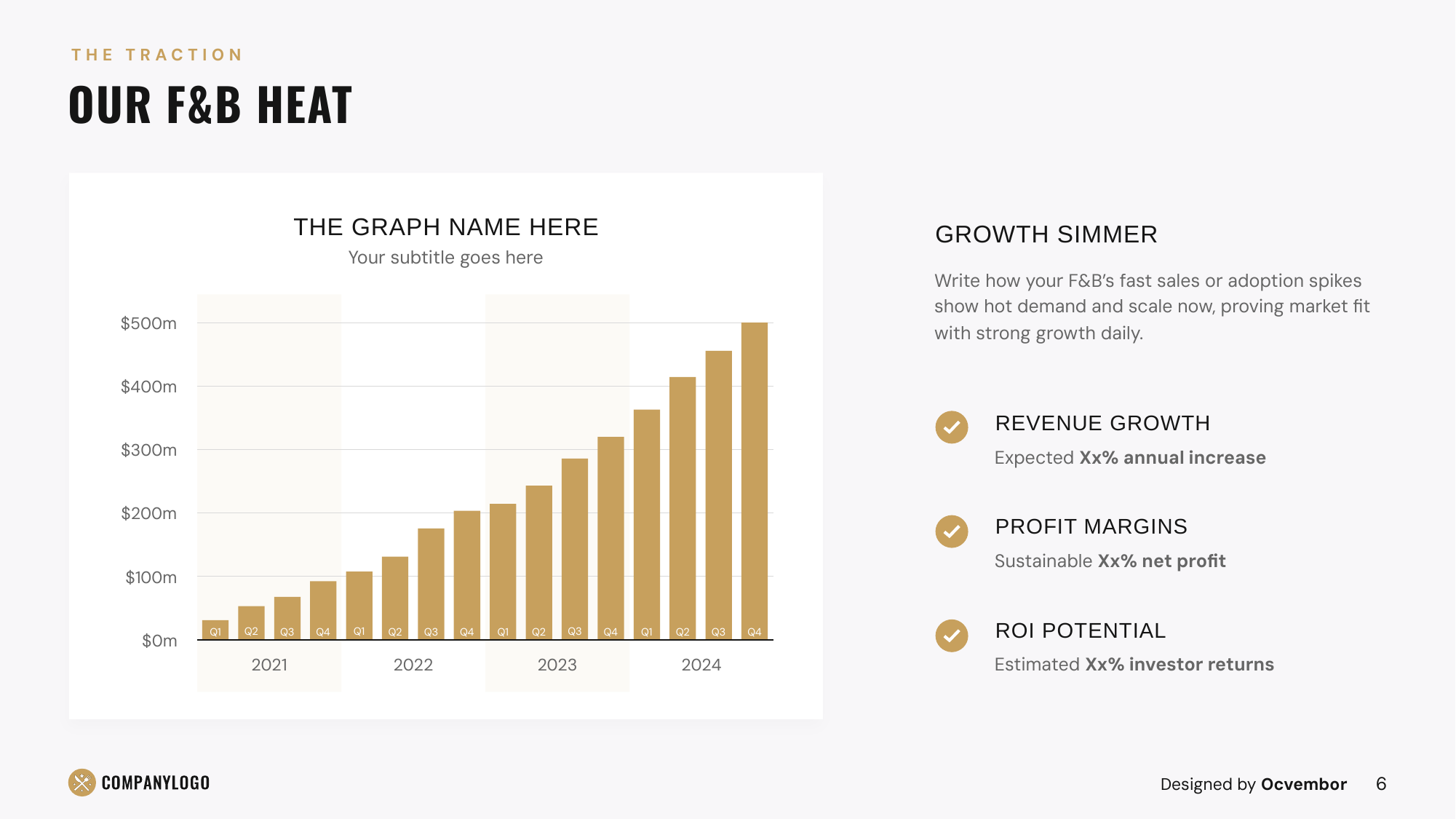

THE TRACTION
# OUR F&B HEAT

THE GRAPH NAME HERE
GROWTH SIMMER
Your subtitle goes here
Write how your F&B’s fast sales or adoption spikes show hot demand and scale now, proving market fit with strong growth daily.

$500m

Q4
Q3
$400m
Q2
Q1
Q4
$300m
Q3
Q2
$200m
Q1
Q4
Q3
Q2
$100m
Q1
Q4
Q3
Q2
Q1
$0m
2021
2022
2023
2024
REVENUE GROWTH

Expected Xx% annual increase
PROFIT MARGINS

Sustainable Xx% net profit
ROI POTENTIAL

Estimated Xx% investor returns